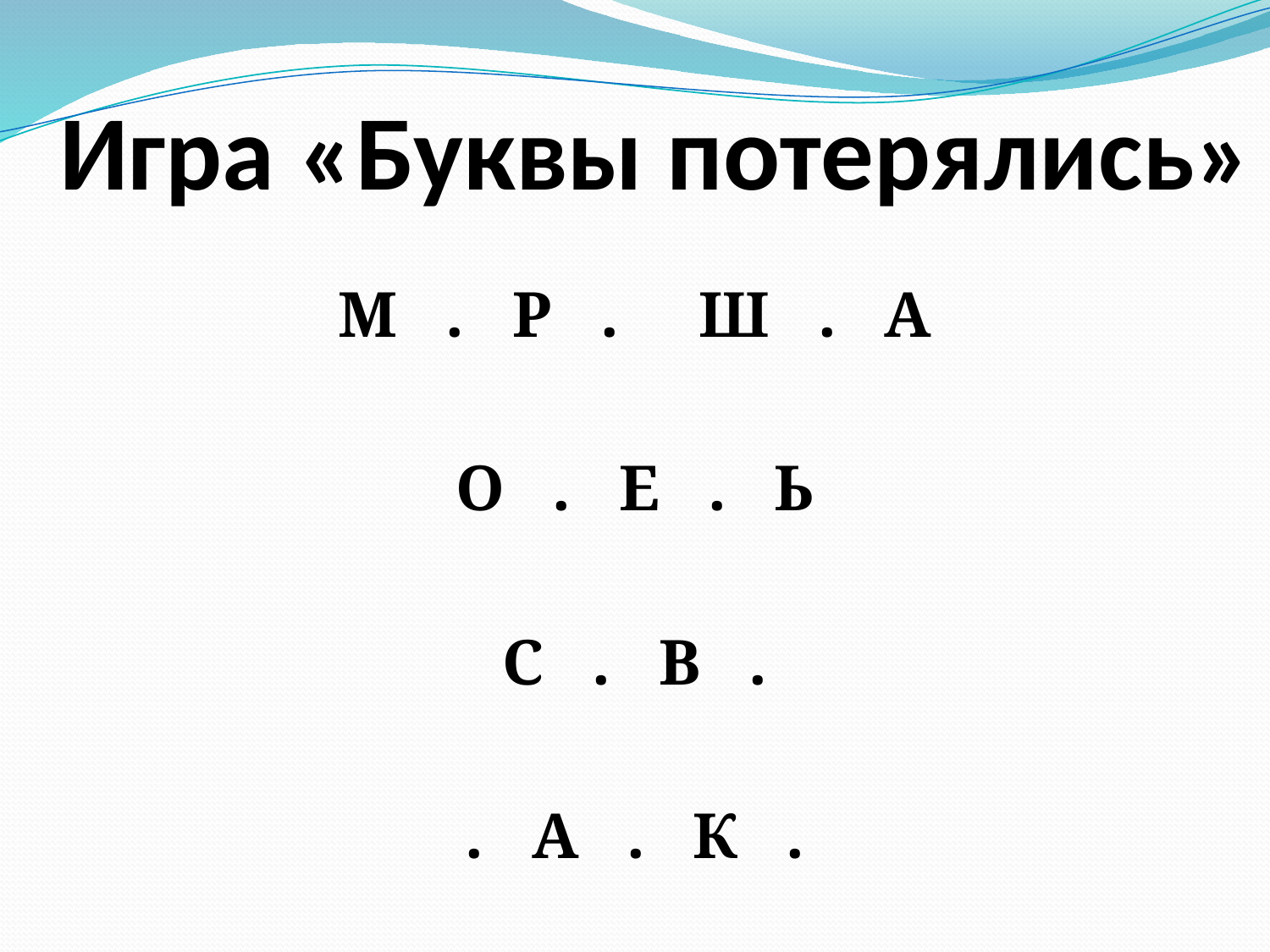

# Игра «Буквы потерялись»
М   .   Р   .     Ш   .   А

О   .   Е   .   Ь

С   .   В   .

.   А   .   К   .